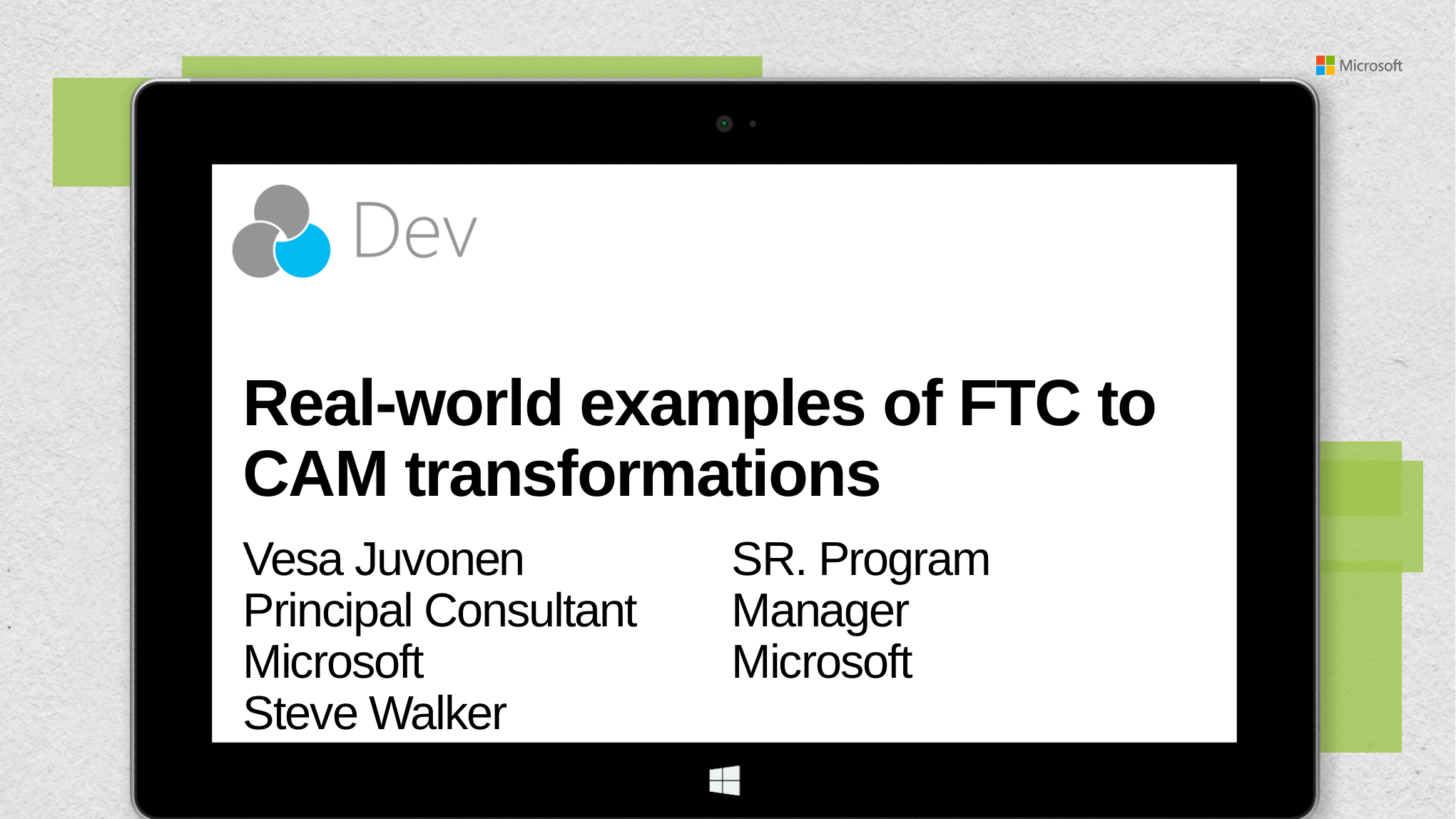

# Real-world examples of FTC to CAM transformations
Vesa Juvonen
Principal Consultant
Microsoft
Steve Walker
SR. Program Manager
Microsoft